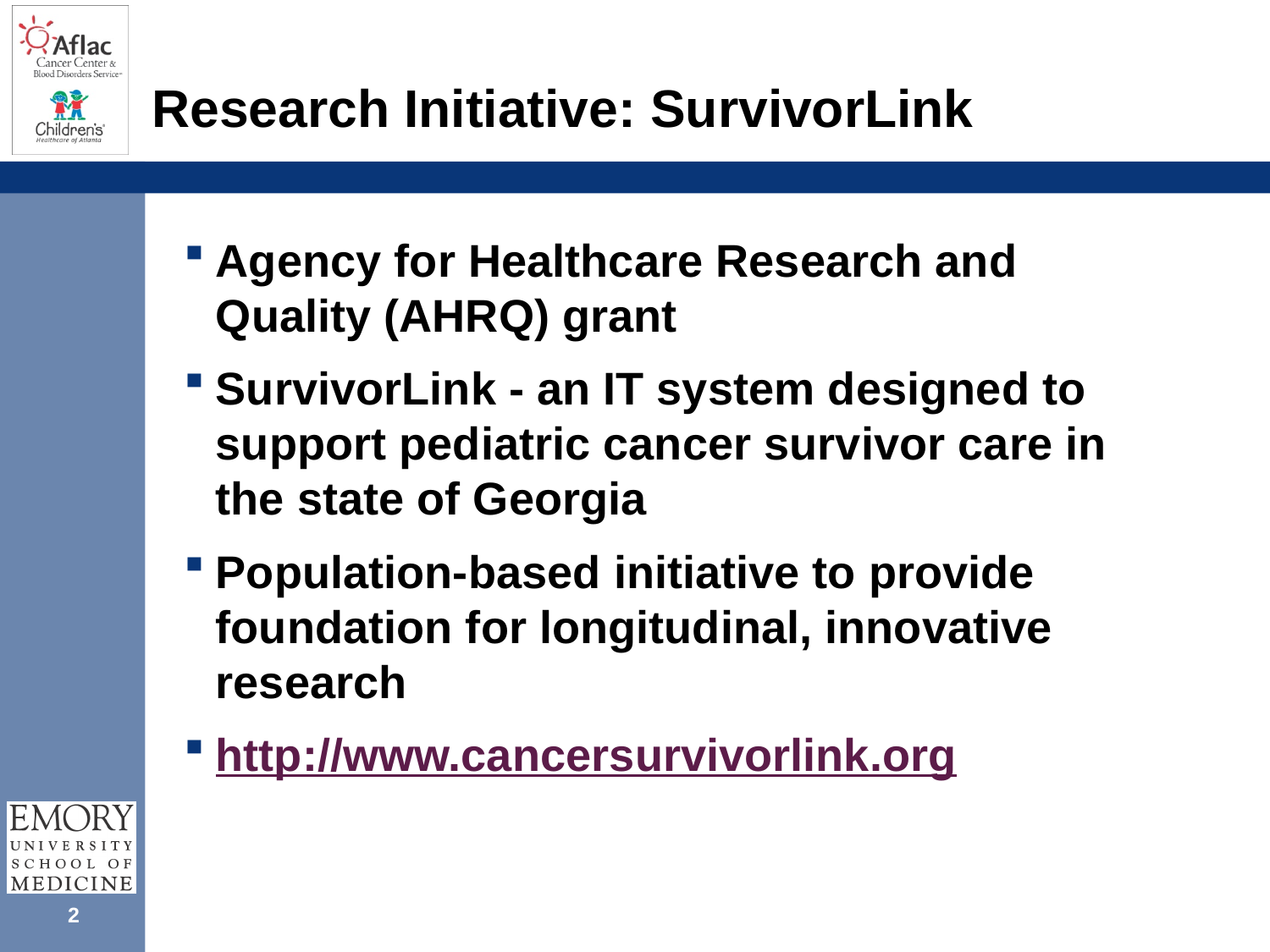

# Research Initiative: SurvivorLink
Agency for Healthcare Research and Quality (AHRQ) grant
SurvivorLink - an IT system designed to support pediatric cancer survivor care in the state of Georgia
Population-based initiative to provide foundation for longitudinal, innovative research
http://www.cancersurvivorlink.org